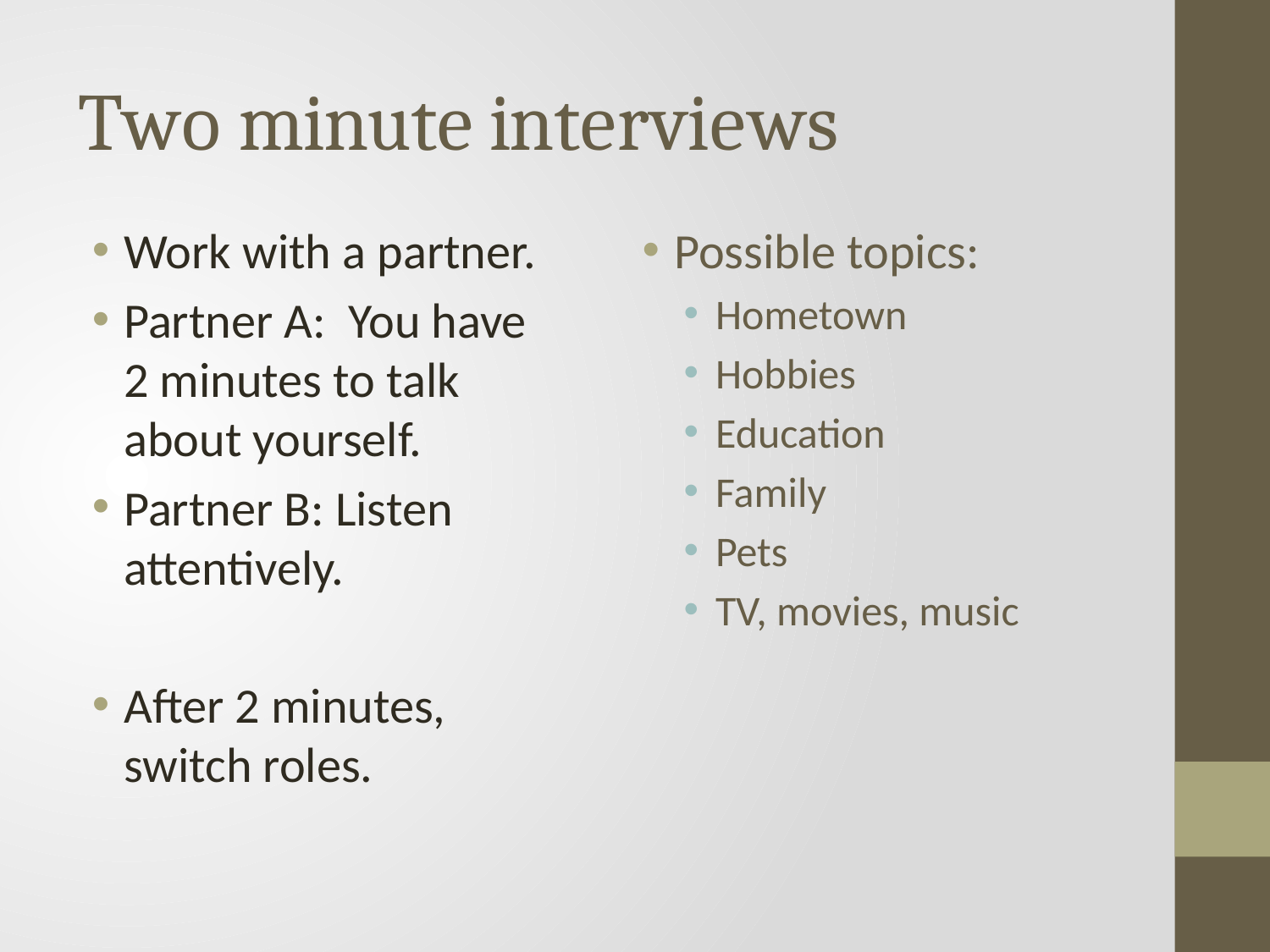

# Two minute interviews
Work with a partner.
Partner A:  You have 2 minutes to talk about yourself.
Partner B: Listen attentively.

After 2 minutes, switch roles.
Possible topics:
Hometown
Hobbies
Education
Family
Pets
TV, movies, music